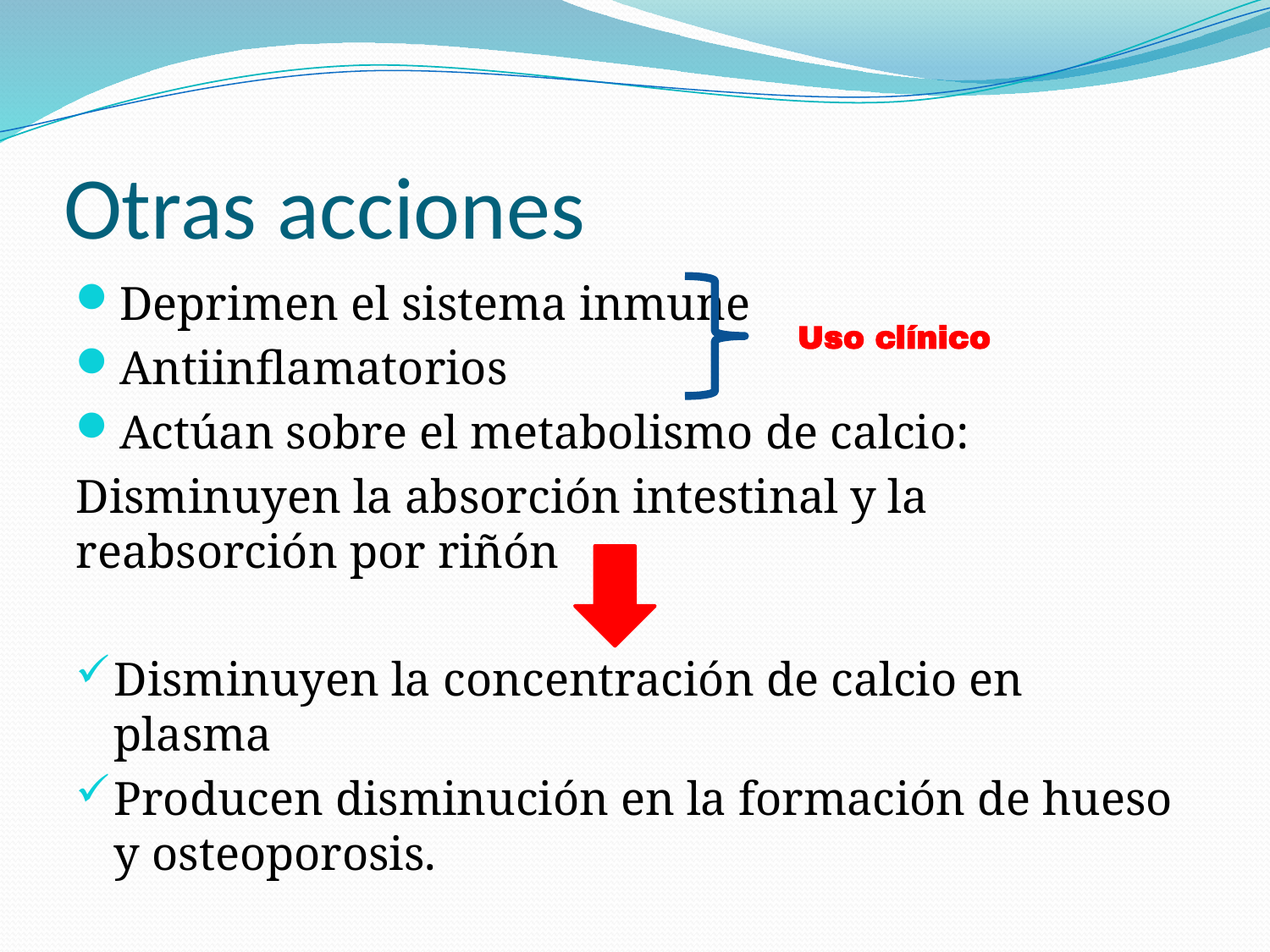

# Otras acciones
Deprimen el sistema inmune
Antiinflamatorios
Actúan sobre el metabolismo de calcio:
Disminuyen la absorción intestinal y la reabsorción por riñón

Disminuyen la concentración de calcio en plasma
Producen disminución en la formación de hueso y osteoporosis.

Uso clínico